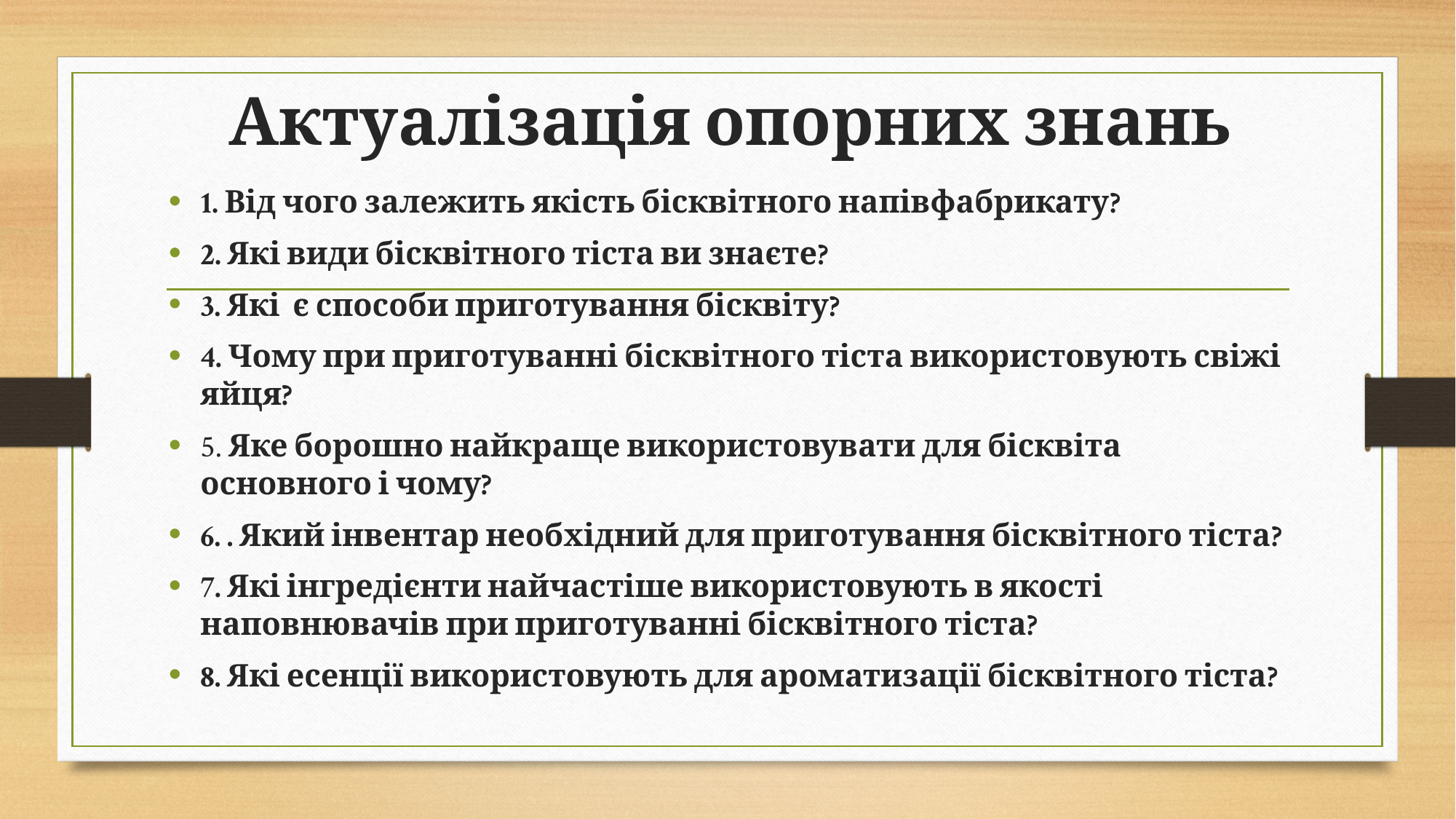

# Актуалізація опорних знань
1. Від чого залежить якість бісквітного напівфабрикату?
2. Які види бісквітного тіста ви знаєте?
3. Які  є способи приготування бісквіту?
4. Чому при приготуванні бісквітного тіста використовують свіжі яйця?
5. Яке борошно найкраще використовувати для бісквіта основного і чому?
6. . Який інвентар необхідний для приготування бісквітного тіста?
7. Які інгредієнти найчастіше використовують в якості наповнювачів при приготуванні бісквітного тіста?
8. Які есенції використовують для ароматизації бісквітного тіста?